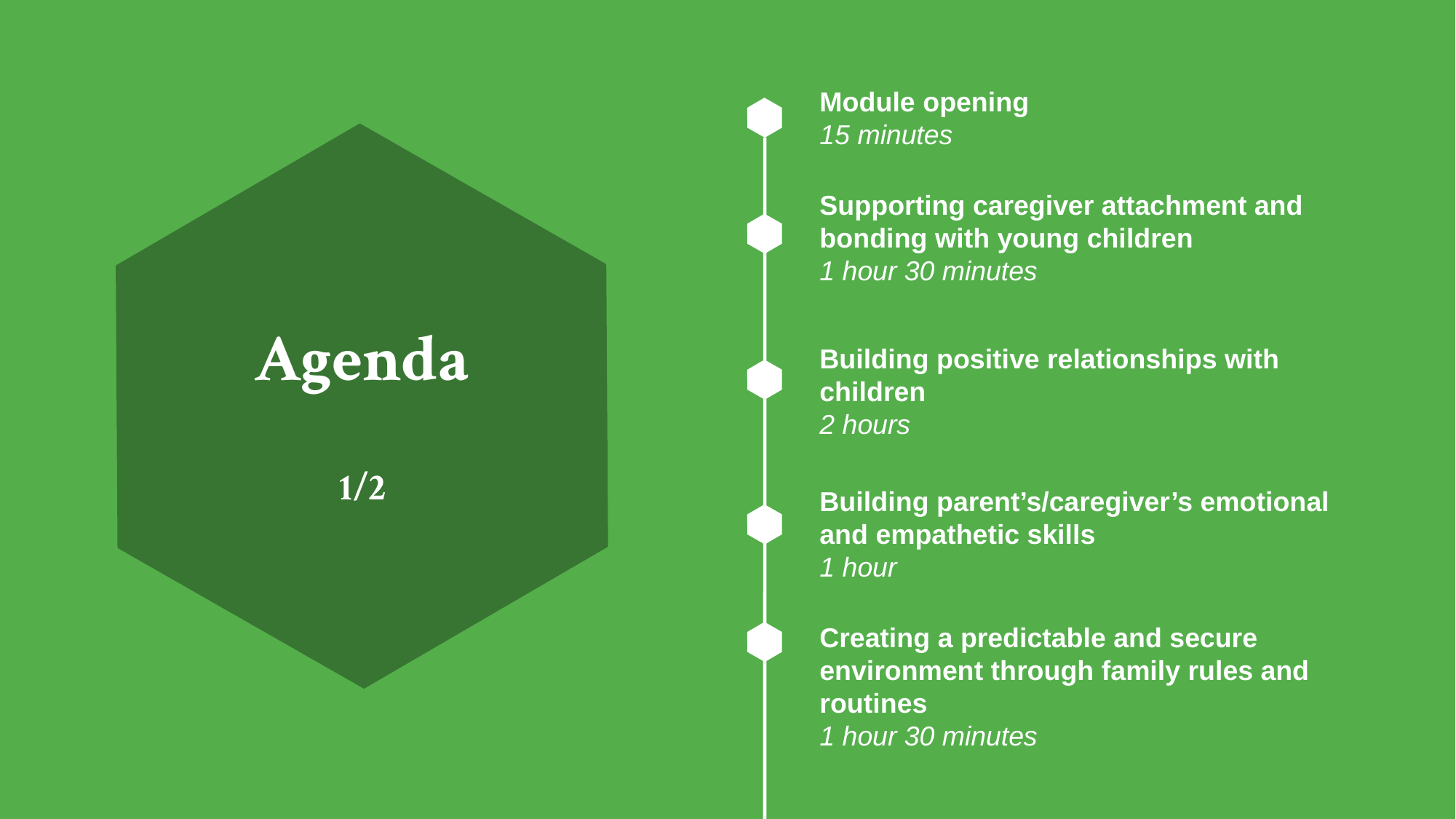

Module opening
15 minutes

Supporting caregiver attachment and bonding with young children
1 hour 30 minutes

Building positive relationships with children
2 hours

# Agenda 1/2
Building parent’s/caregiver’s emotional and empathetic skills
1 hour

Creating a predictable and secure environment through family rules and routines
1 hour 30 minutes